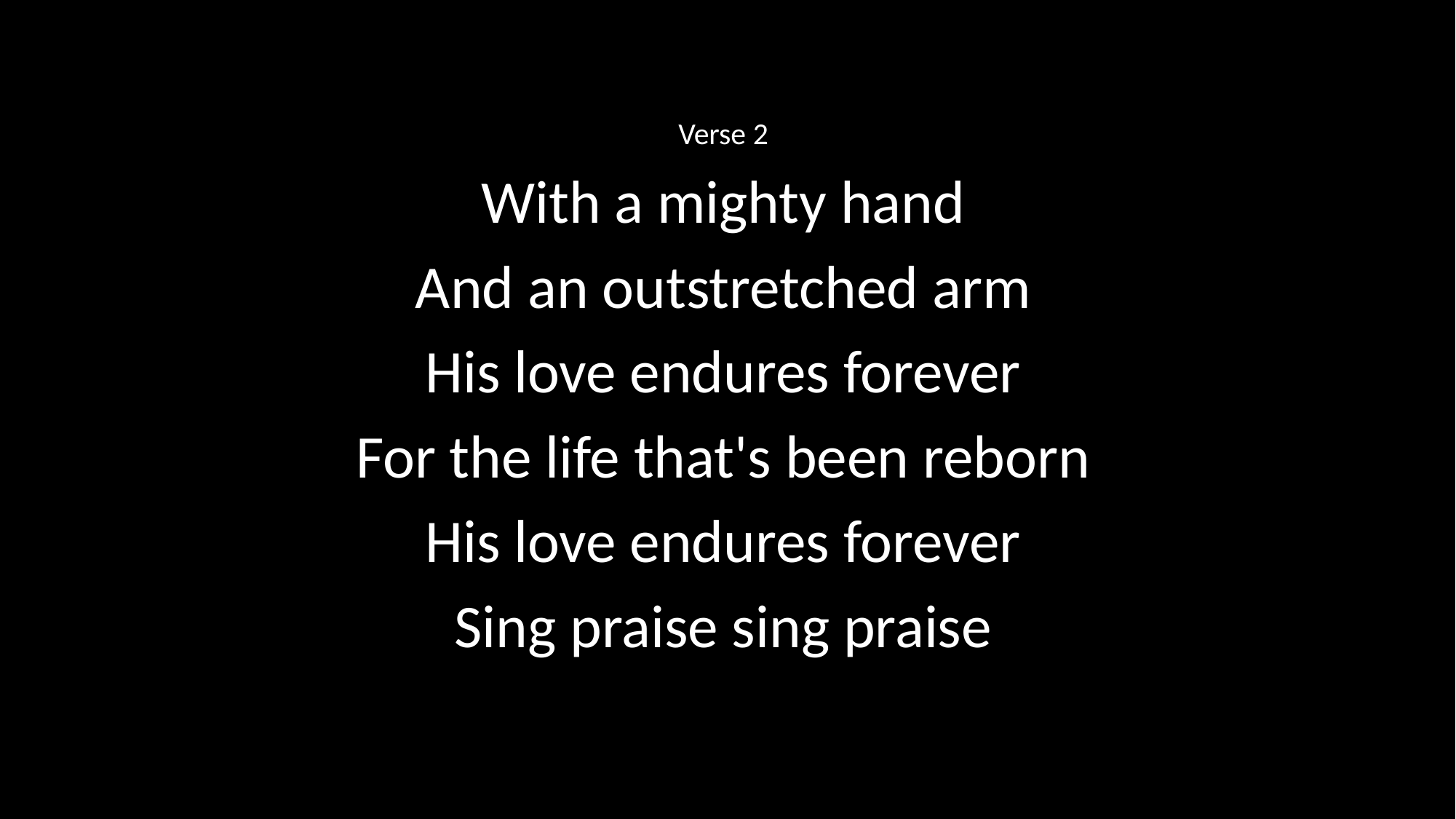

Verse 2
With a mighty hand
And an outstretched arm
His love endures forever
For the life that's been reborn
His love endures forever
Sing praise sing praise